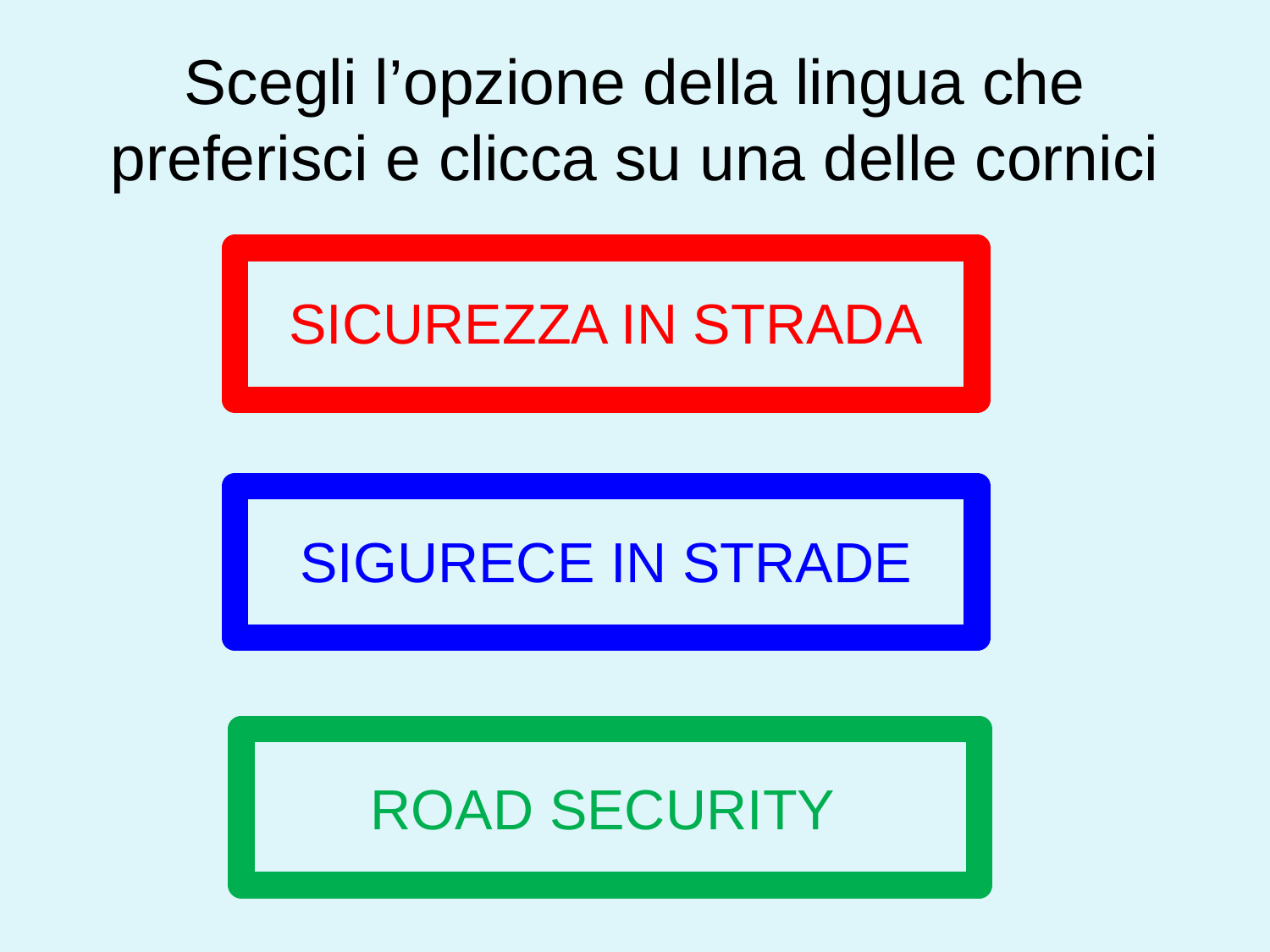

# Scegli l’opzione della lingua che preferisci e clicca su una delle cornici

SICUREZZA IN STRADA

SIGURECE IN STRADE

ROAD SECURITY